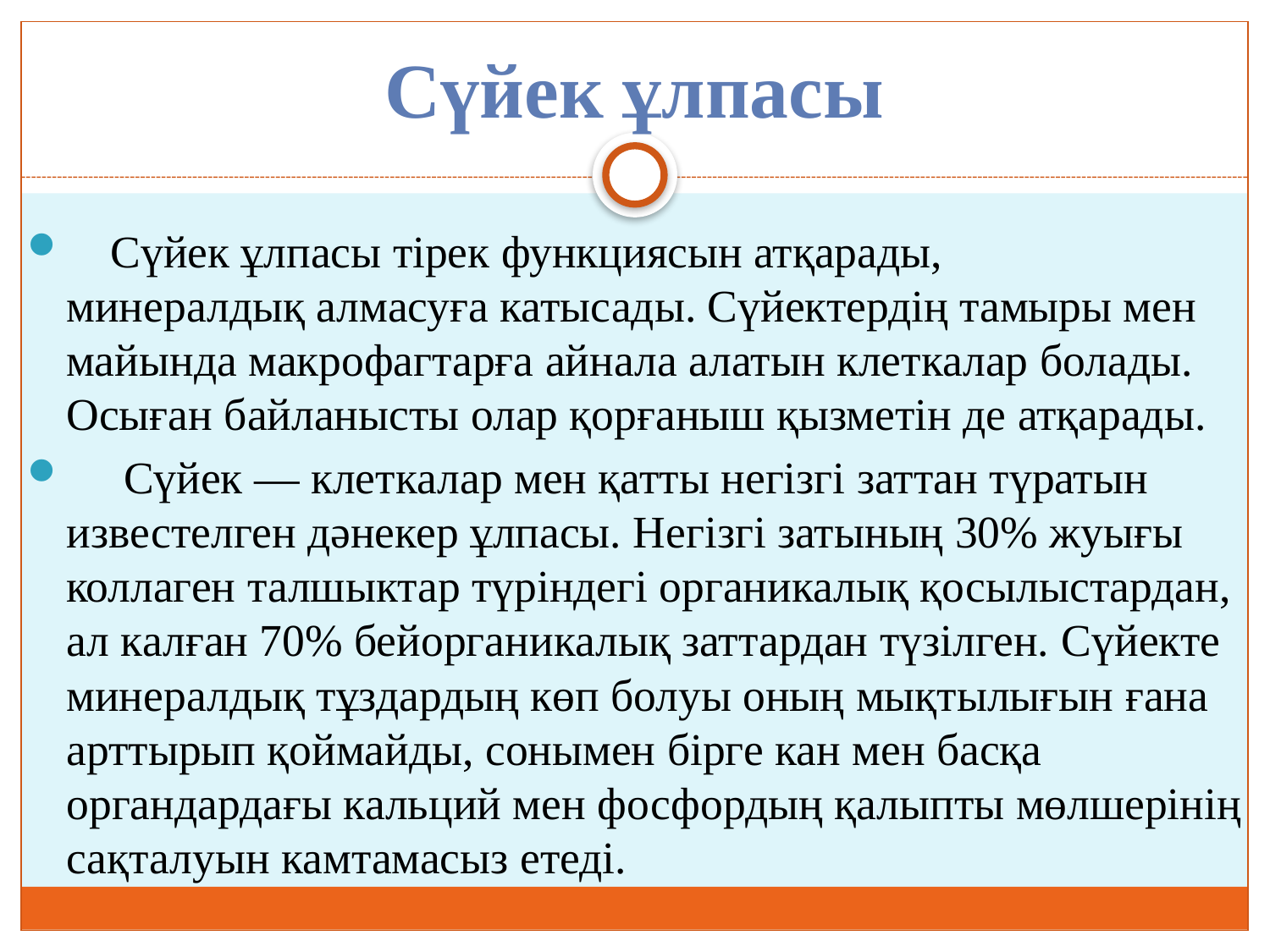

# Сүйек ұлпасы
    Сүйек ұлпасы тірек функциясын атқарады, минералдық алмасуға катысады. Сүйектердің тамыры мен майында макрофагтарға айнала алатын клеткалар болады. Осыған байланысты олар қорғаныш қызметін де атқарады.
     Сүйек — клеткалар мен қатты негізгі заттан түратын известелген дәнекер ұлпасы. Негізгі затының 30% жуығы коллаген талшыктар түріндегі органикалық қосылыстардан, ал калған 70% бейорганикалық заттардан түзілген. Сүйекте минералдық тұздардың көп болуы оның мықтылығын ғана арттырып қоймайды, сонымен бірге кан мен басқа органдардағы кальций мен фосфордың қалыпты мөлшерінің сақталуын камтамасыз етеді.